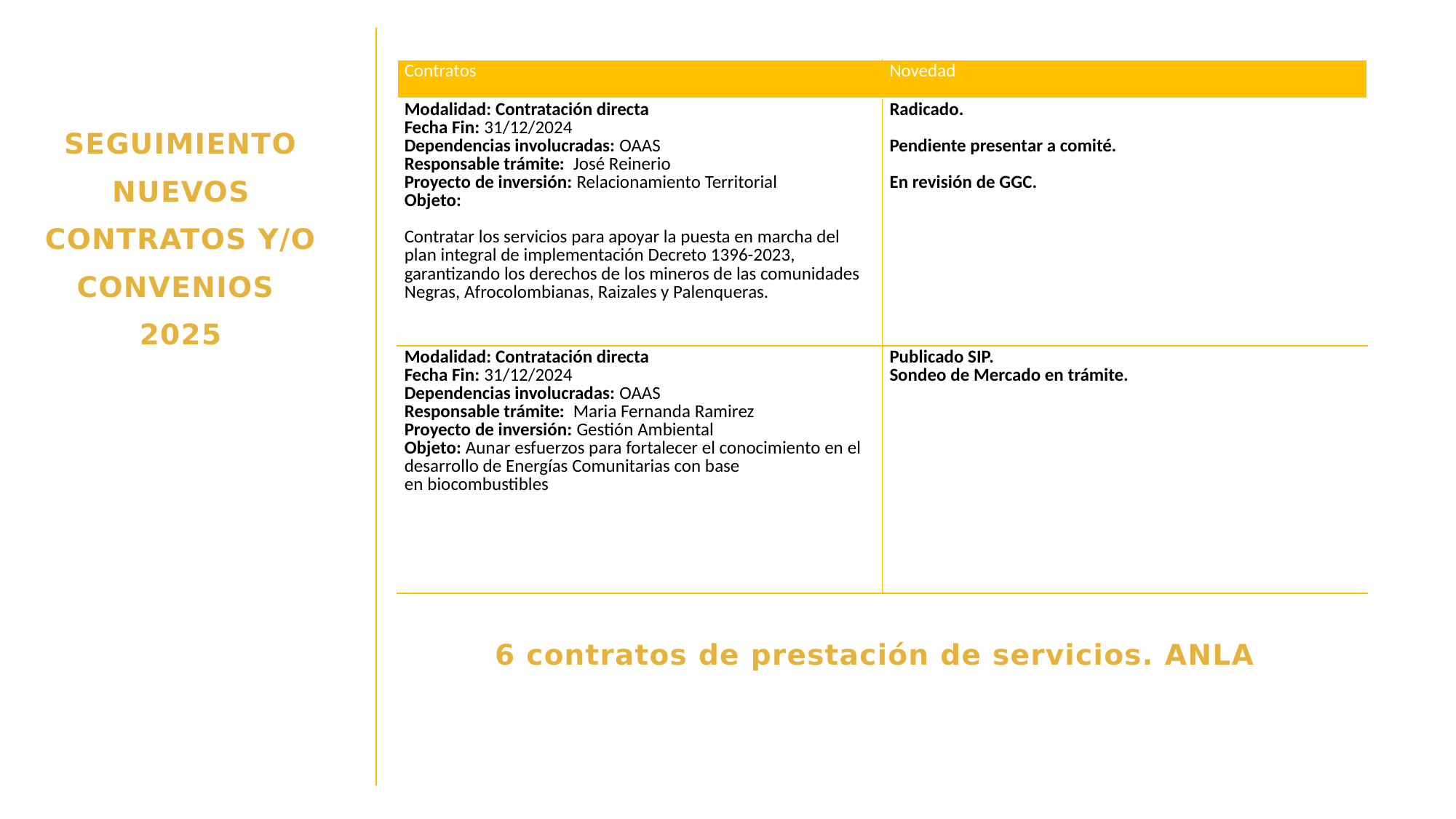

| Contratos | Novedad |
| --- | --- |
| Modalidad: Contratación directa Fecha Fin: 31/12/2024 Dependencias involucradas: OAAS Responsable trámite: José Reinerio Proyecto de inversión: Relacionamiento Territorial Objeto: Contratar los servicios para apoyar la puesta en marcha del plan integral de implementación Decreto 1396-2023, garantizando los derechos de los mineros de las comunidades Negras, Afrocolombianas, Raizales y Palenqueras. | Radicado. Pendiente presentar a comité. En revisión de GGC. |
| Modalidad: Contratación directa Fecha Fin: 31/12/2024 Dependencias involucradas: OAAS Responsable trámite: Maria Fernanda Ramirez Proyecto de inversión: Gestión Ambiental Objeto: Aunar esfuerzos para fortalecer el conocimiento en el desarrollo de Energías Comunitarias con base en biocombustibles | Publicado SIP. Sondeo de Mercado en trámite. |
SEGUIMIENTO NUEVOS
CONTRATOS Y/O CONVENIOS
2025
6 contratos de prestación de servicios. ANLA